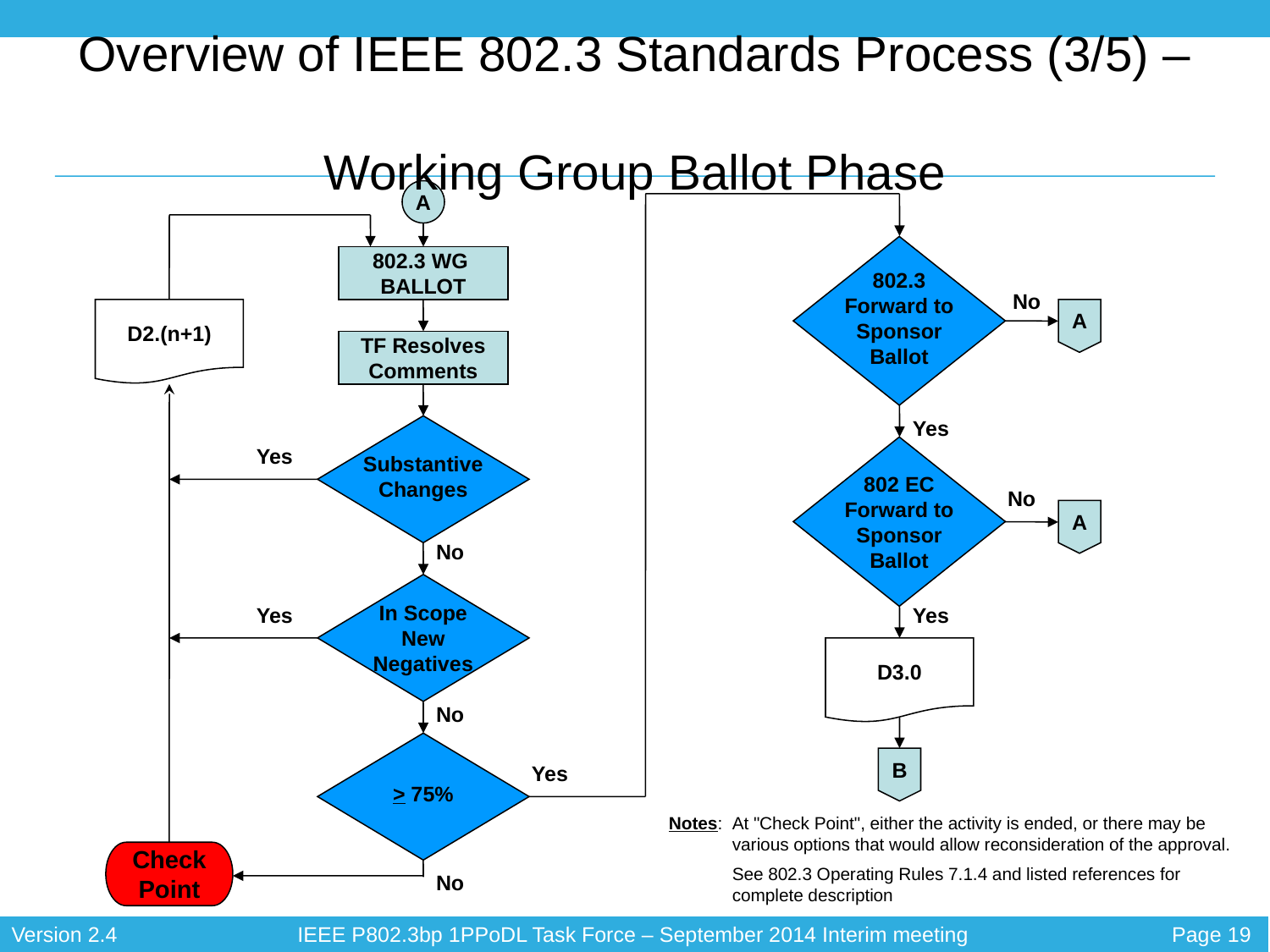

Overview of IEEE 802.3 Standards Process (3/5) –
Working Group Ballot Phase
A

802.3
Forward to
Sponsor
Ballot
802.3 WG
BALLOT
No
D2.(n+1)

A

TF Resolves
Comments

Yes
Substantive
Changes
Yes
802 EC
Forward to
Sponsor
Ballot

No
A

No

In Scope
New
Negatives
Yes

Yes

D3.0

No

> 75%
B
Yes

Notes:	At "Check Point", either the activity is ended, or there may be various options that would allow reconsideration of the approval.
	See 802.3 Operating Rules 7.1.4 and listed references for complete description
Check
Point

No